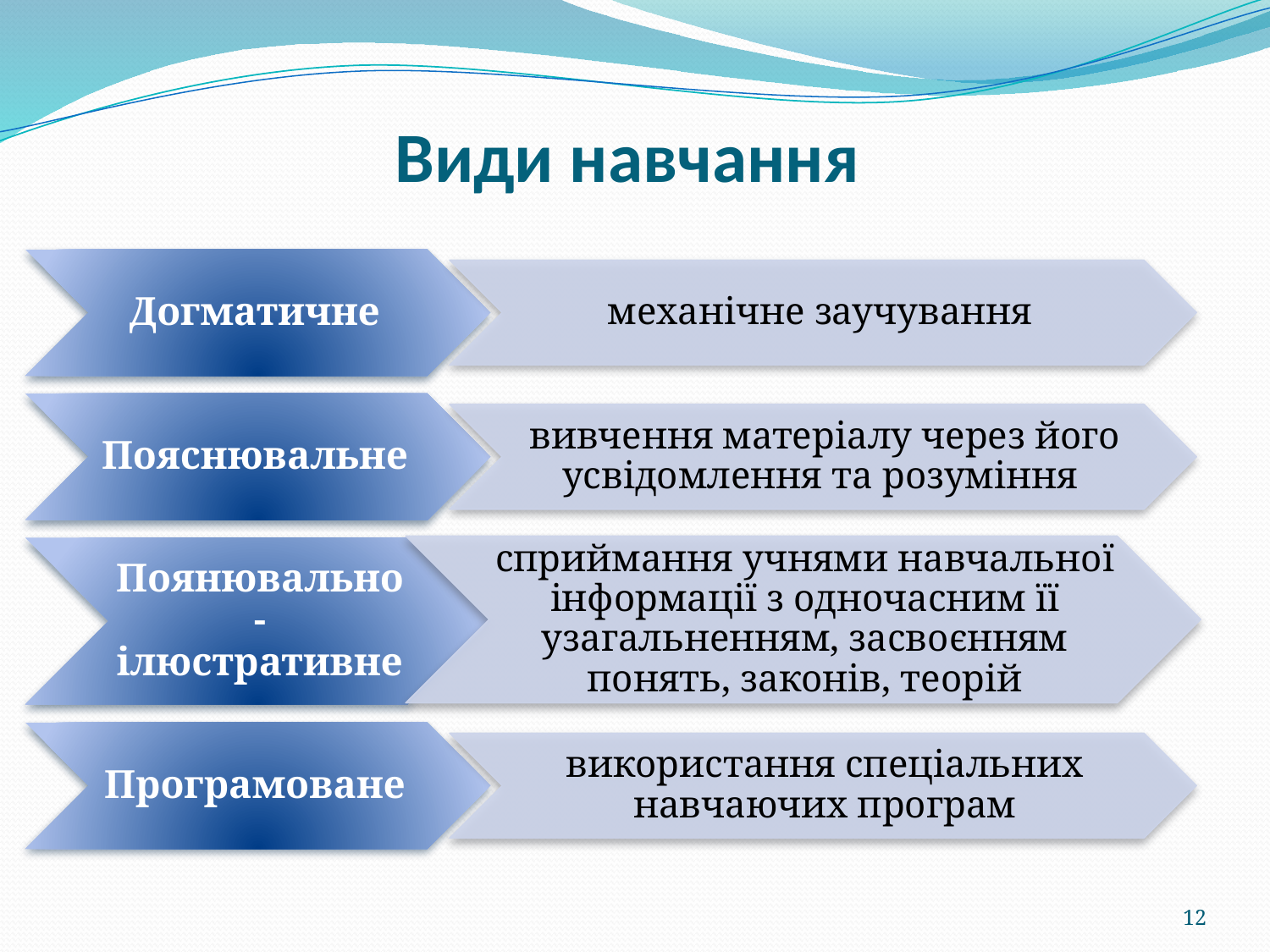

# Види навчання
Догматичне
механічне заучування
Пояснювальне
вивчення матеріалу через його усвідомлення та розуміння
Поянювально-ілюстративне
сприймання учнями навчальної інформації з одночасним її узагальненням, засвоєнням понять, законів, теорій
Програмоване
використання спеціальних навчаючих програм
12